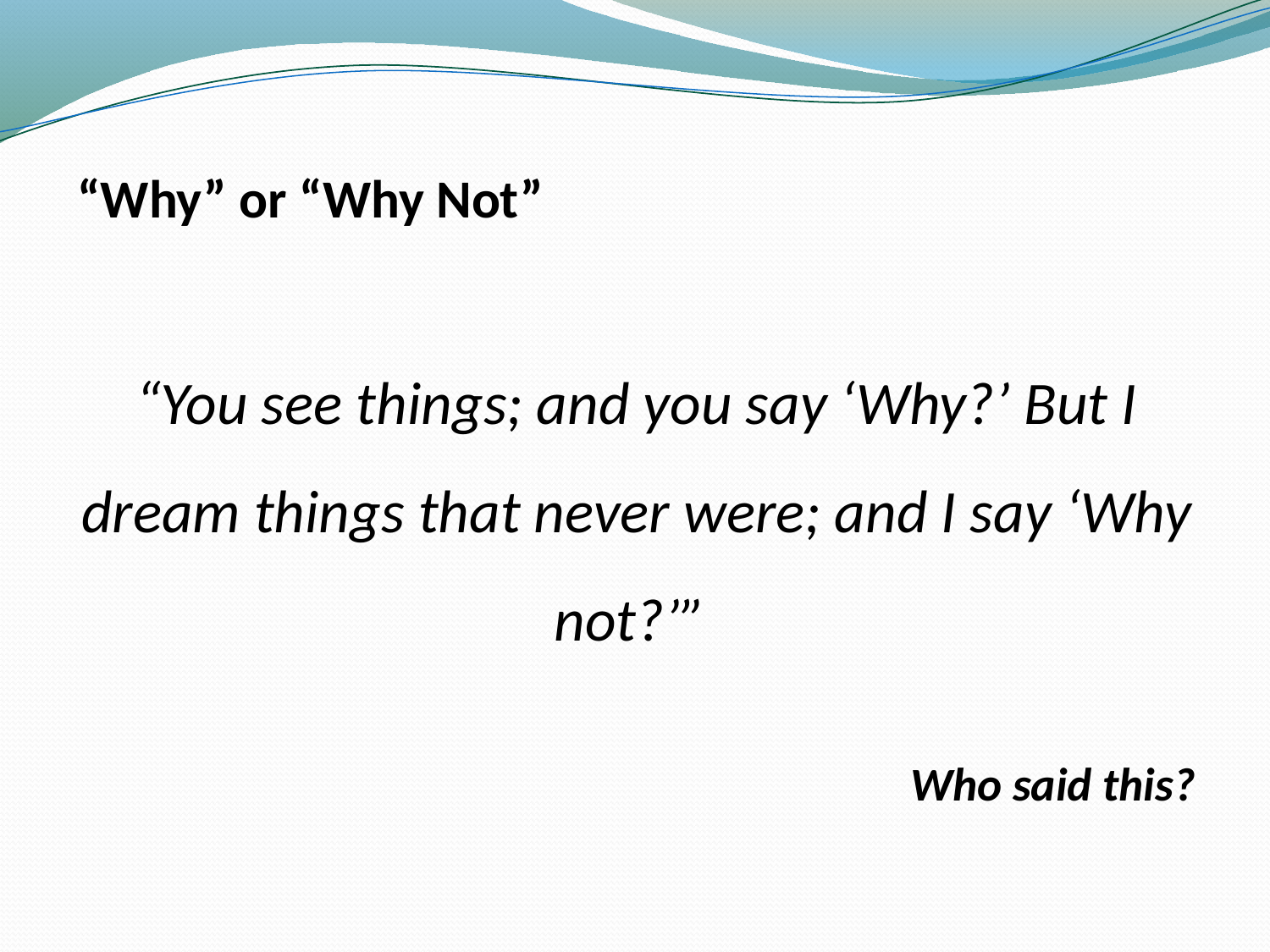

#
“Why” or “Why Not”

“You see things; and you say ‘Why?’ But I dream things that never were; and I say ‘Why not?’”

Who said this?